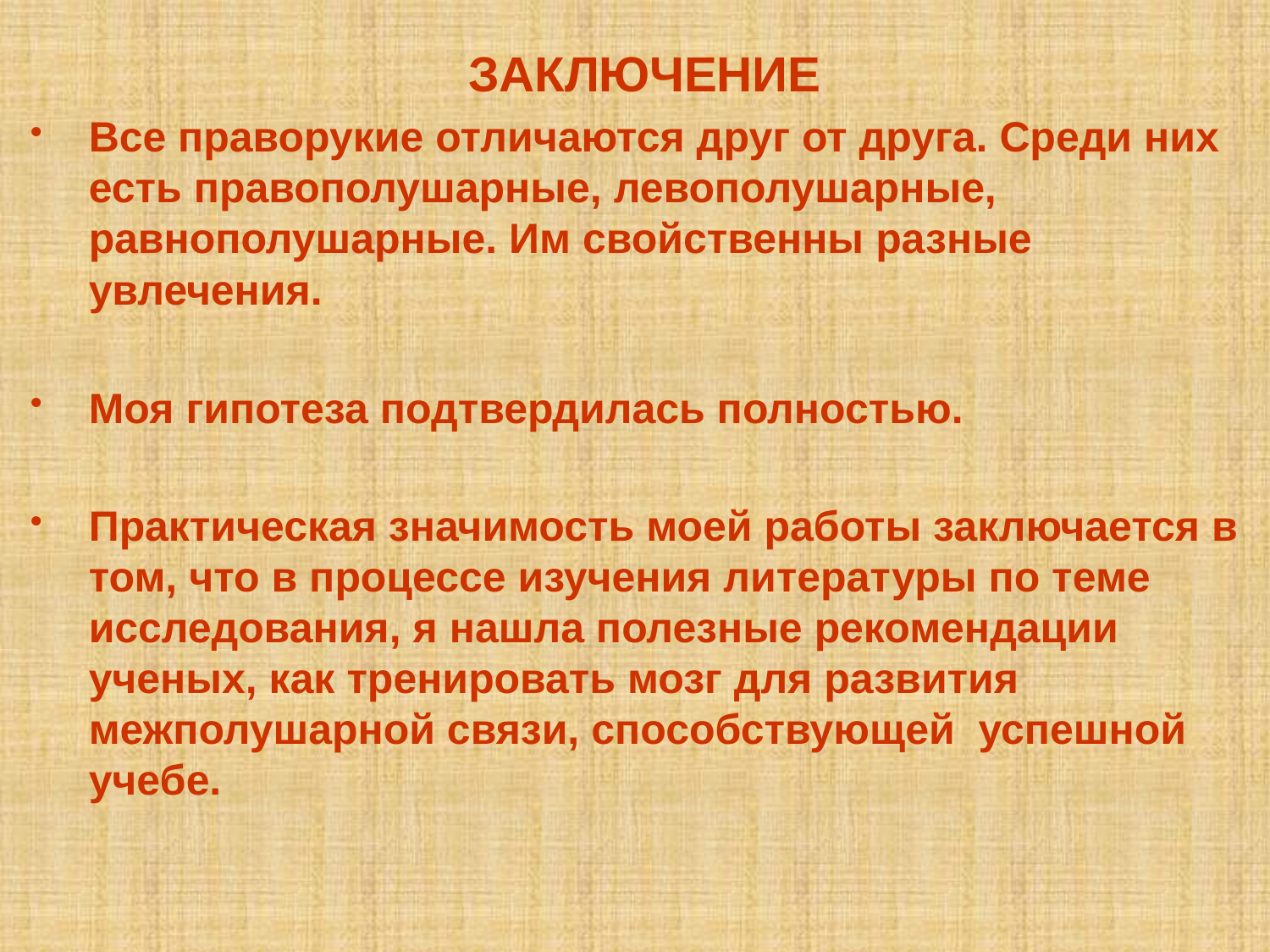

ЗАКЛЮЧЕНИЕ
Все праворукие отличаются друг от друга. Среди них есть правополушарные, левополушарные, равнополушарные. Им свойственны разные  увлечения.

Моя гипотеза подтвердилась полностью.

Практическая значимость моей работы заключается в том, что в процессе изучения литературы по теме исследования, я нашла полезные рекомендации ученых, как тренировать мозг для развития межполушарной связи, способствующей  успешной учебе.